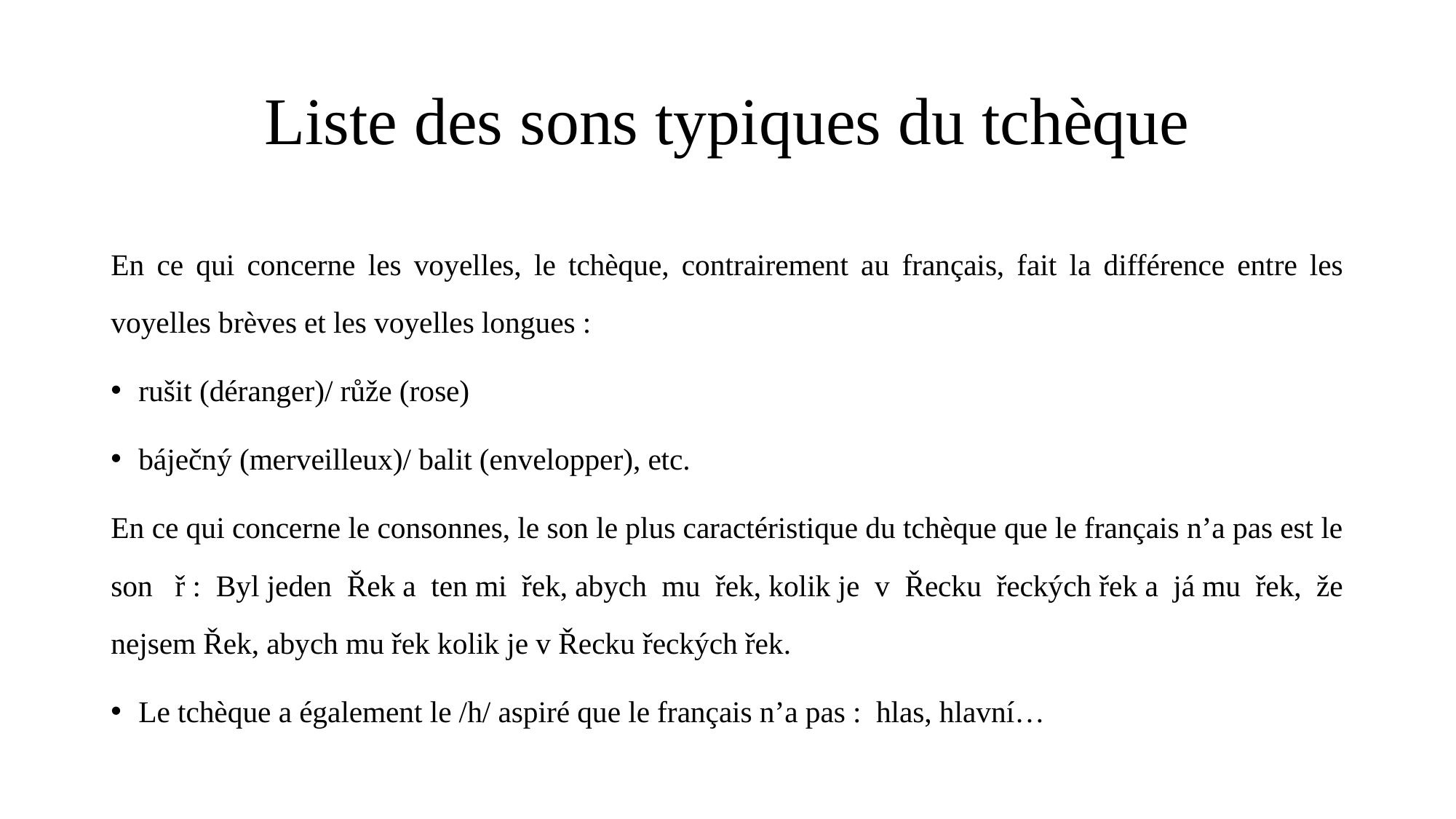

# Liste des sons typiques du tchèque
En ce qui concerne les voyelles, le tchèque, contrairement au français, fait la différence entre les voyelles brèves et les voyelles longues :
rušit (déranger)/ růže (rose)
báječný (merveilleux)/ balit (envelopper), etc.
En ce qui concerne le consonnes, le son le plus caractéristique du tchèque que le français n’a pas est le son  ř : Byl jeden Řek a ten mi řek, abych mu řek, kolik je v Řecku řeckých řek a já mu řek, že nejsem Řek, abych mu řek kolik je v Řecku řeckých řek.
Le tchèque a également le /h/ aspiré que le français n’a pas :  hlas, hlavní…